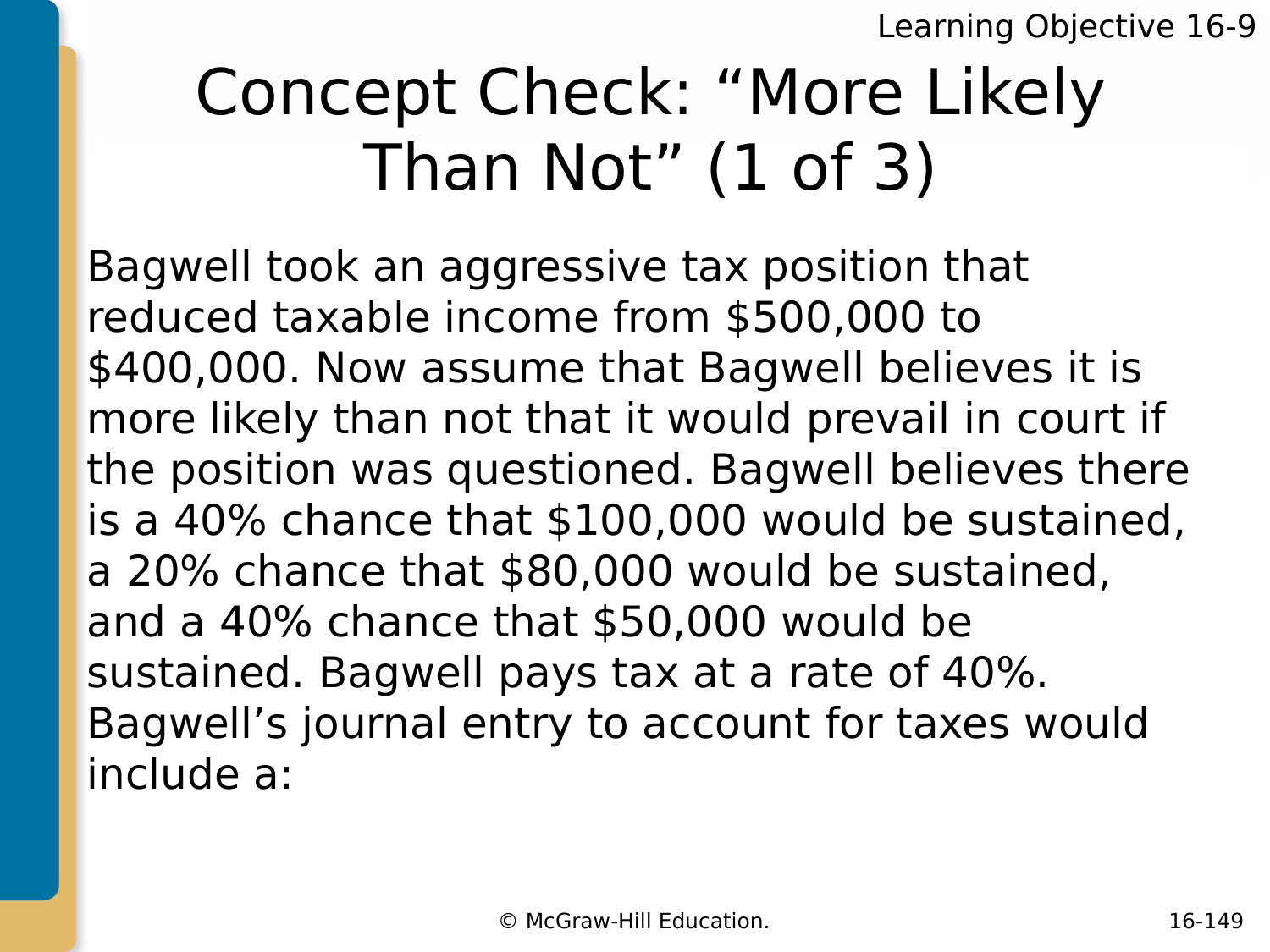

Learning Objective 16-9
# Concept Check: “More Likely Than Not” (1 of 3)
Bagwell took an aggressive tax position that reduced taxable income from $500,000 to $400,000. Now assume that Bagwell believes it is more likely than not that it would prevail in court if the position was questioned. Bagwell believes there is a 40% chance that $100,000 would be sustained, a 20% chance that $80,000 would be sustained, and a 40% chance that $50,000 would be sustained. Bagwell pays tax at a rate of 40%. Bagwell’s journal entry to account for taxes would include a: